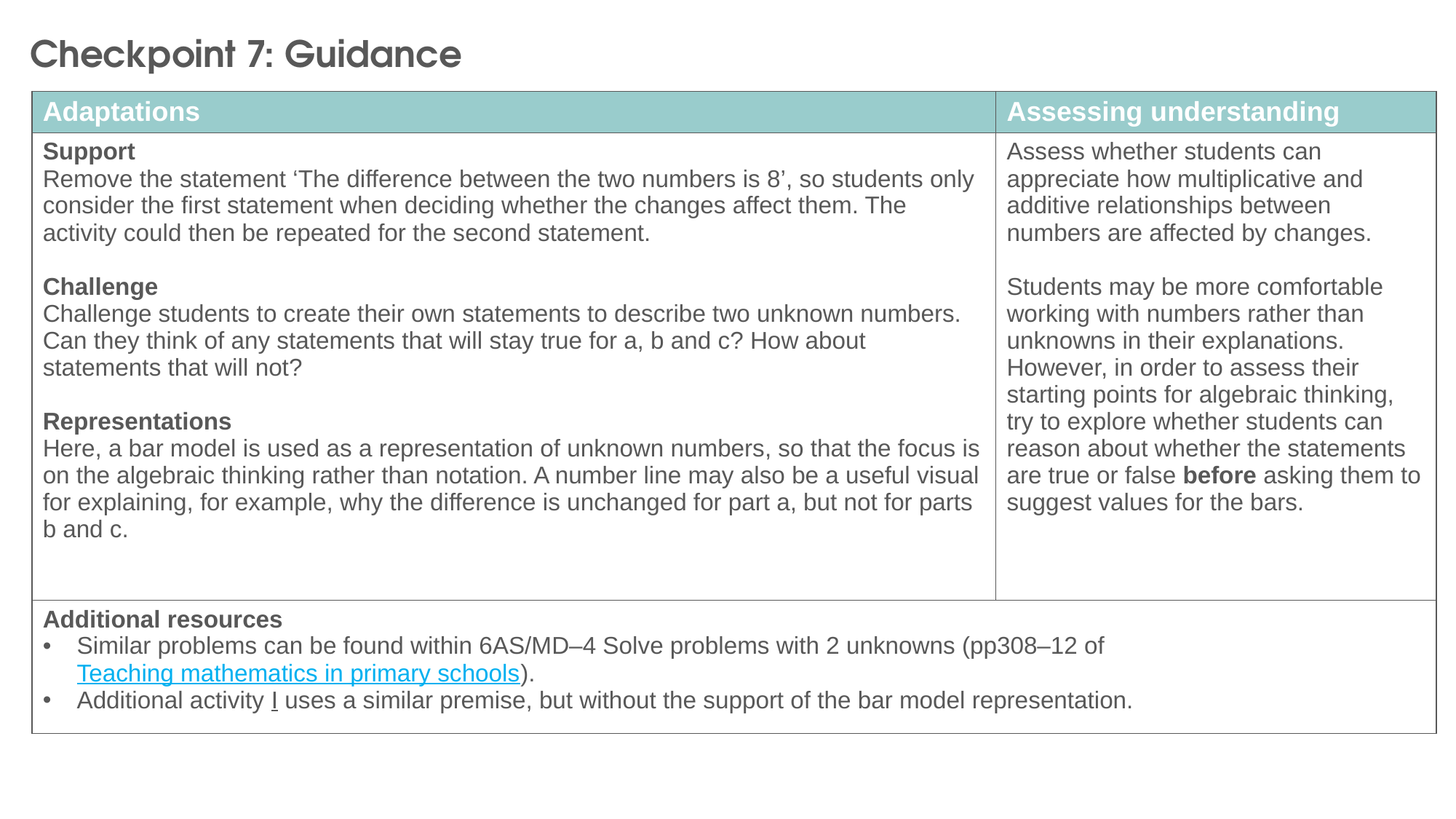

Checkpoint 7: Guidance
| Adaptations | Assessing understanding |
| --- | --- |
| Support Remove the statement ‘The difference between the two numbers is 8’, so students only consider the first statement when deciding whether the changes affect them. The activity could then be repeated for the second statement. Challenge Challenge students to create their own statements to describe two unknown numbers. Can they think of any statements that will stay true for a, b and c? How about statements that will not? Representations Here, a bar model is used as a representation of unknown numbers, so that the focus is on the algebraic thinking rather than notation. A number line may also be a useful visual for explaining, for example, why the difference is unchanged for part a, but not for parts b and c. | Assess whether students can appreciate how multiplicative and additive relationships between numbers are affected by changes. Students may be more comfortable working with numbers rather than unknowns in their explanations. However, in order to assess their starting points for algebraic thinking, try to explore whether students can reason about whether the statements are true or false before asking them to suggest values for the bars. |
| Additional resources Similar problems can be found within 6AS/MD–4 Solve problems with 2 unknowns (pp308–12 of Teaching mathematics in primary schools). Additional activity I uses a similar premise, but without the support of the bar model representation. |  |